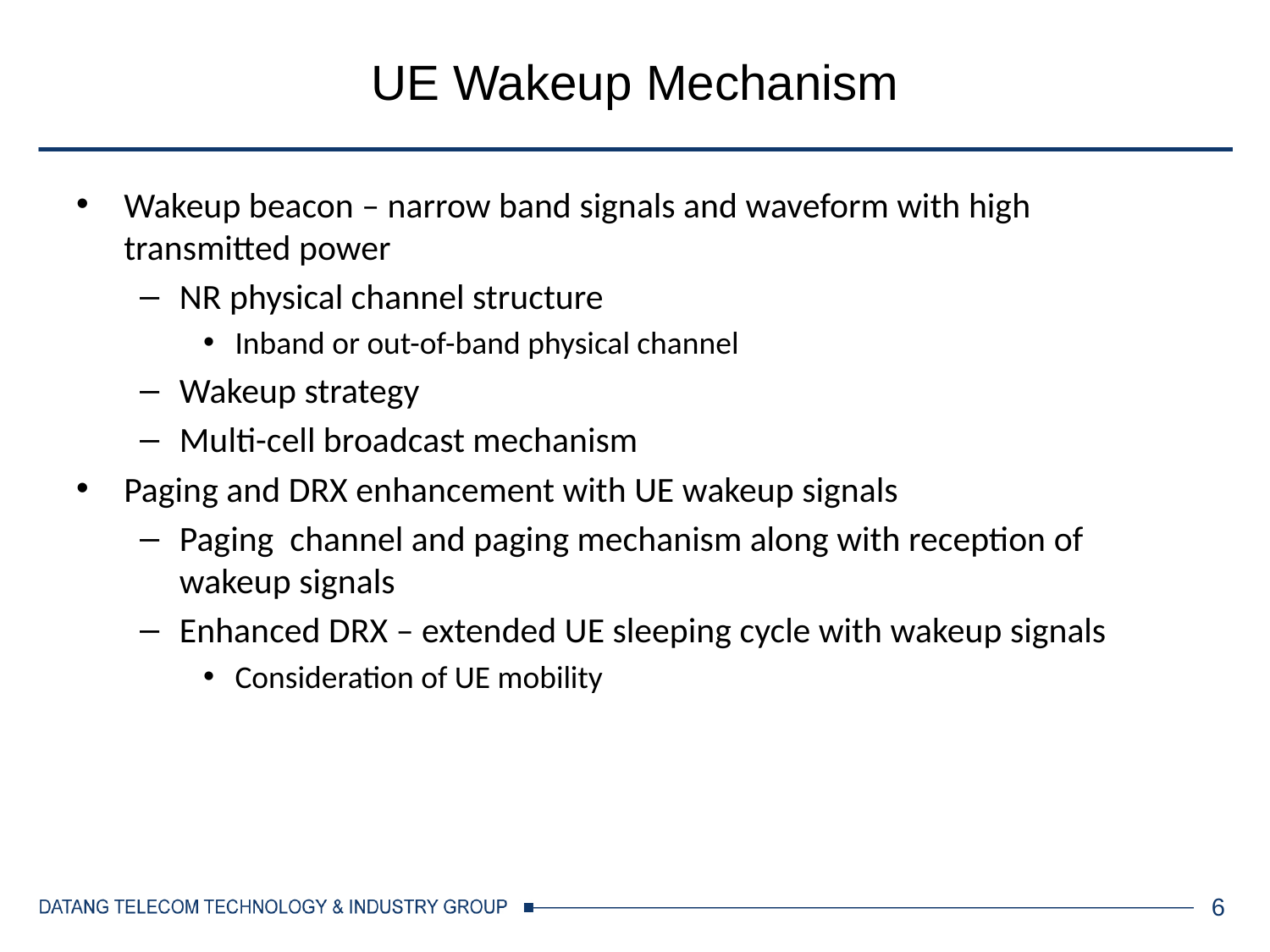

# UE Wakeup Mechanism
Wakeup beacon – narrow band signals and waveform with high transmitted power
NR physical channel structure
Inband or out-of-band physical channel
Wakeup strategy
Multi-cell broadcast mechanism
Paging and DRX enhancement with UE wakeup signals
Paging  channel and paging mechanism along with reception of wakeup signals
Enhanced DRX – extended UE sleeping cycle with wakeup signals
Consideration of UE mobility

6